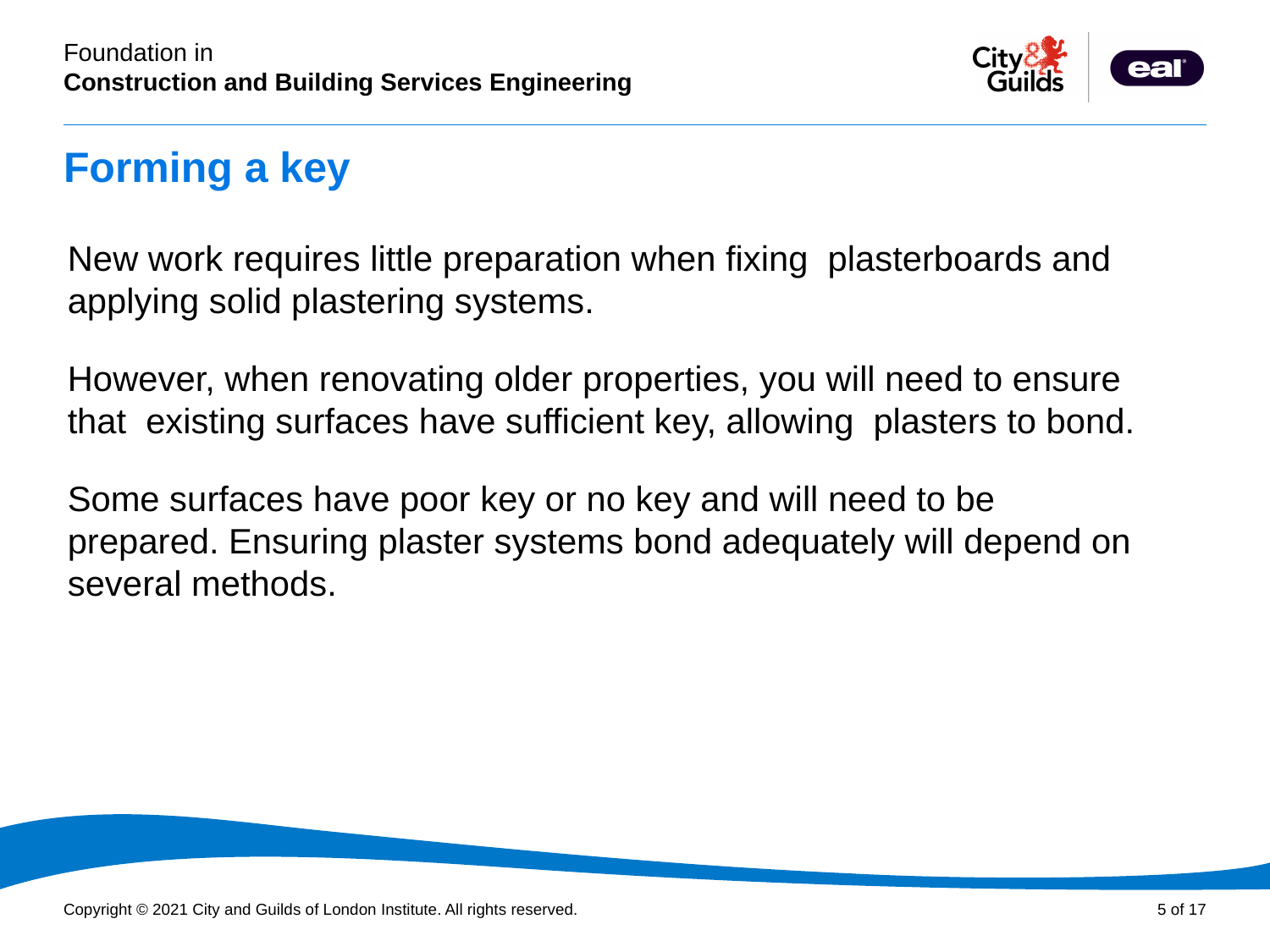

# Forming a key
New work requires little preparation when fixing  plasterboards and applying solid plastering systems.
However, when renovating older properties, you will need to ensure that  existing surfaces have sufficient key, allowing  plasters to bond.
Some surfaces have poor key or no key and will need to be prepared. Ensuring plaster systems bond adequately will depend on several methods.